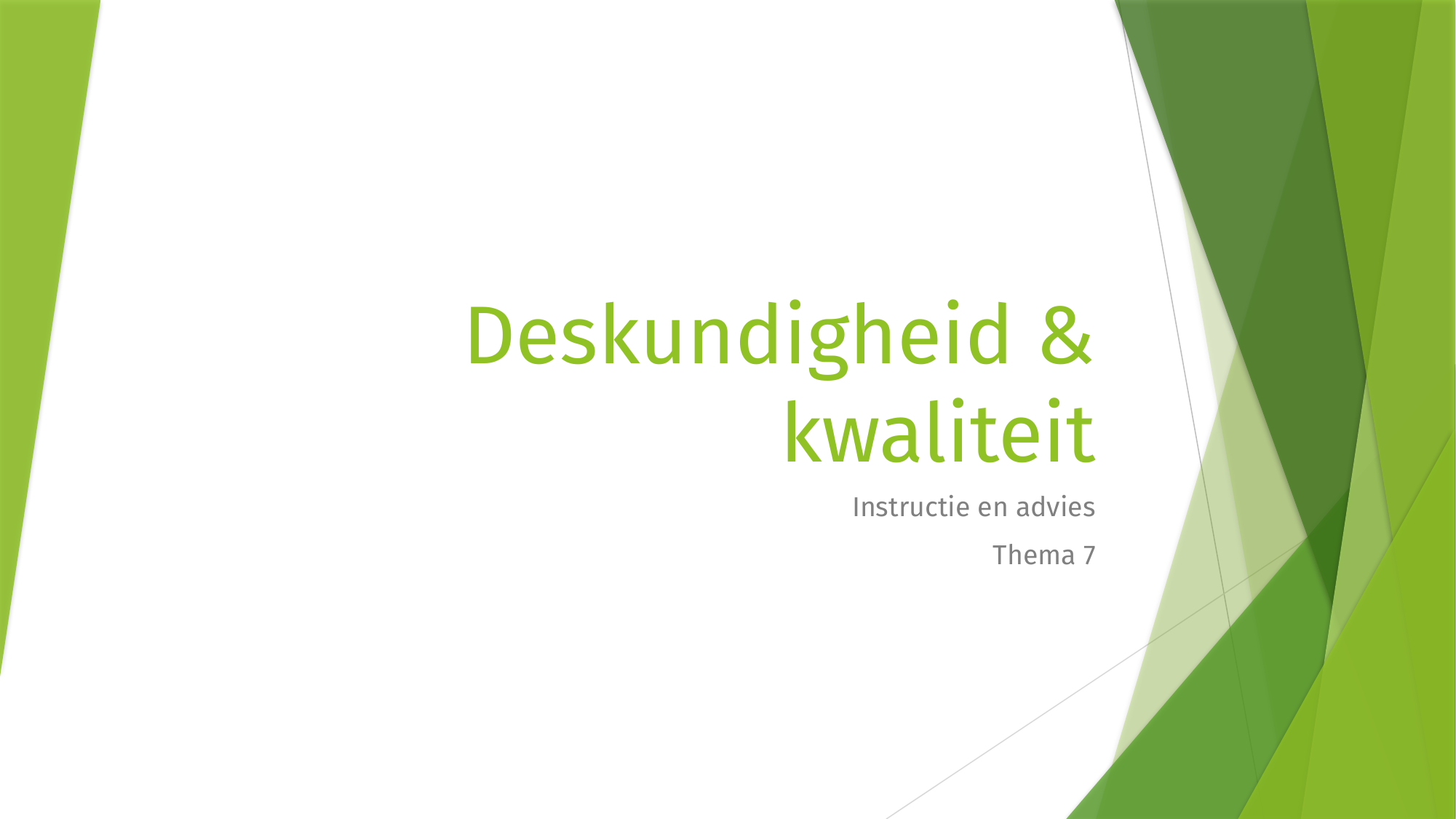

# Deskundigheid & kwaliteit
Instructie en advies
Thema 7